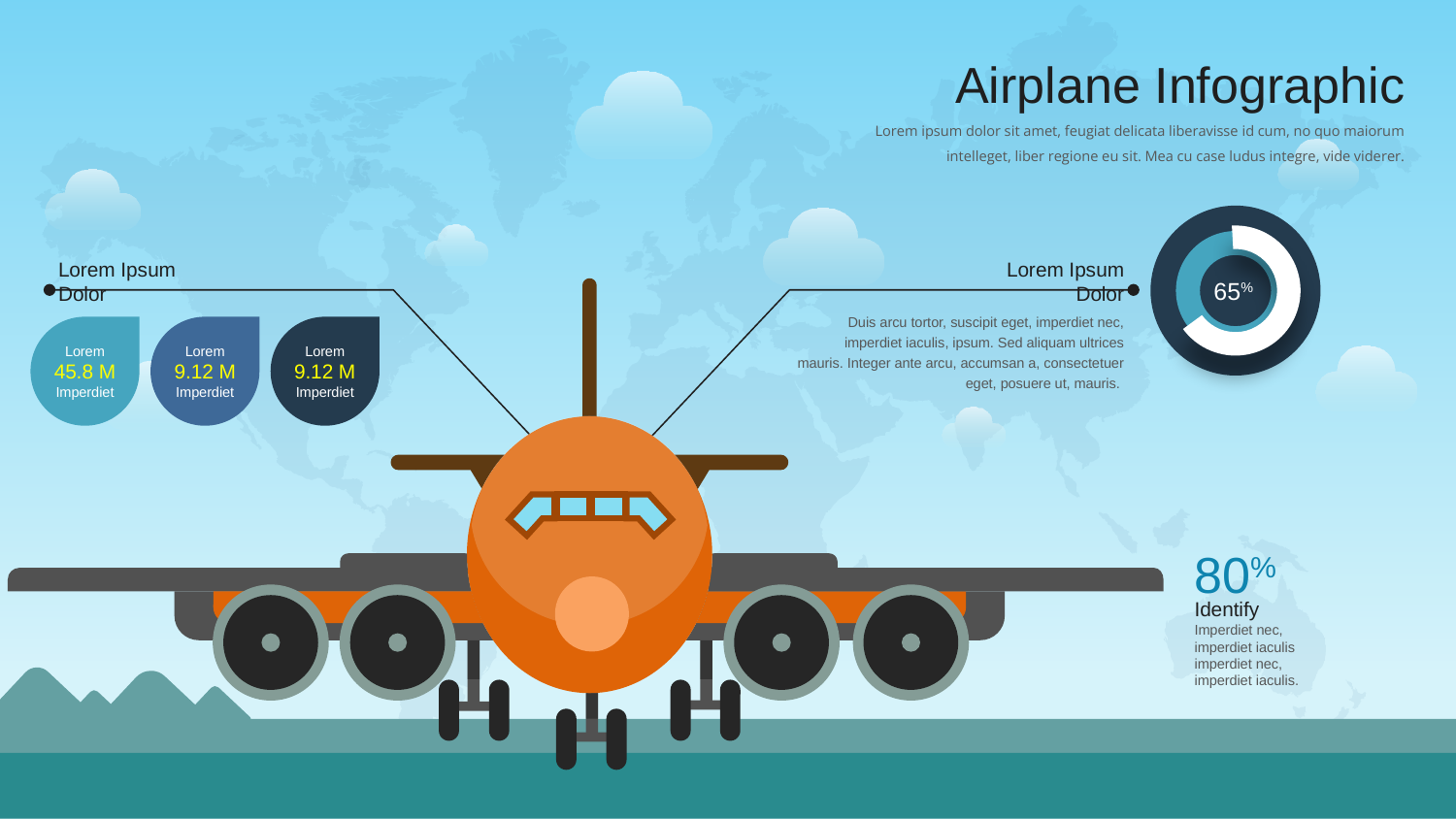

Airplane Infographic

Lorem ipsum dolor sit amet, feugiat delicata liberavisse id cum, no quo maiorum intelleget, liber regione eu sit. Mea cu case ludus integre, vide viderer.

Lorem Ipsum Dolor
Lorem Ipsum Dolor
65%

Duis arcu tortor, suscipit eget, imperdiet nec, imperdiet iaculis, ipsum. Sed aliquam ultrices mauris. Integer ante arcu, accumsan a, consectetuer eget, posuere ut, mauris.
Lorem
45.8 M
Imperdiet
Lorem
9.12 M
Imperdiet
Lorem
9.12 M
Imperdiet

80%
Identify
Imperdiet nec, imperdiet iaculis imperdiet nec, imperdiet iaculis.